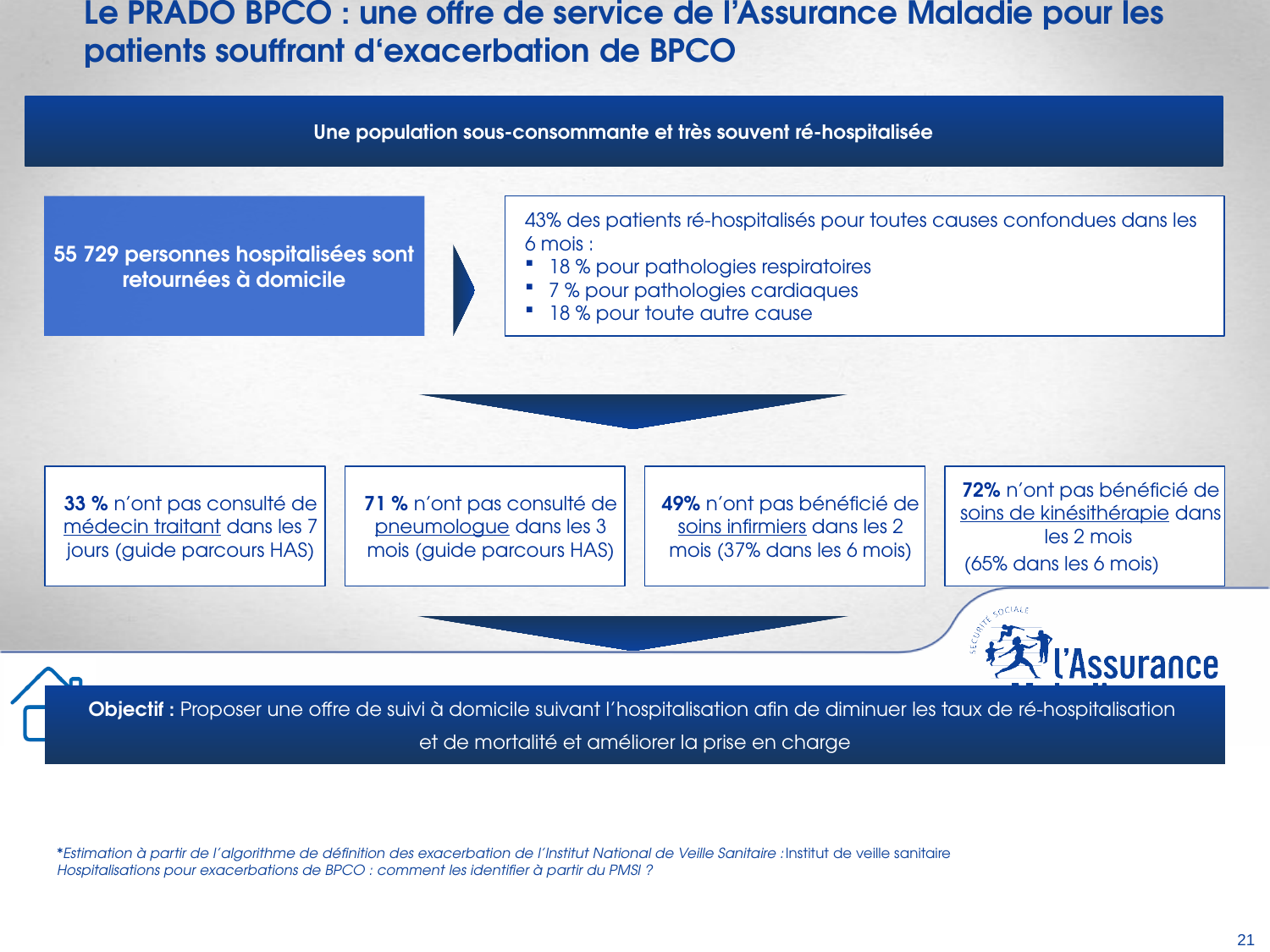

Le PRADO BPCO : une offre de service de l’Assurance Maladie pour les patients souffrant d‘exacerbation de BPCO

Une population sous-consommante et très souvent ré-hospitalisée
55 729 personnes hospitalisées sont retournées à domicile
43% des patients ré-hospitalisés pour toutes causes confondues dans les 6 mois :
18 % pour pathologies respiratoires
7 % pour pathologies cardiaques
18 % pour toute autre cause

33 % n’ont pas consulté de médecin traitant dans les 7 jours (guide parcours HAS)
71 % n’ont pas consulté de pneumologue dans les 3 mois (guide parcours HAS)
49% n’ont pas bénéficié de soins infirmiers dans les 2 mois (37% dans les 6 mois)
72% n’ont pas bénéficié de soins de kinésithérapie dans les 2 mois
(65% dans les 6 mois)

Objectif : Proposer une offre de suivi à domicile suivant l’hospitalisation afin de diminuer les taux de ré-hospitalisation
et de mortalité et améliorer la prise en charge
*Estimation à partir de l’algorithme de définition des exacerbation de l’Institut National de Veille Sanitaire :Institut de veille sanitaire Hospitalisations pour exacerbations de BPCO : comment les identifier à partir du PMSI ?

21